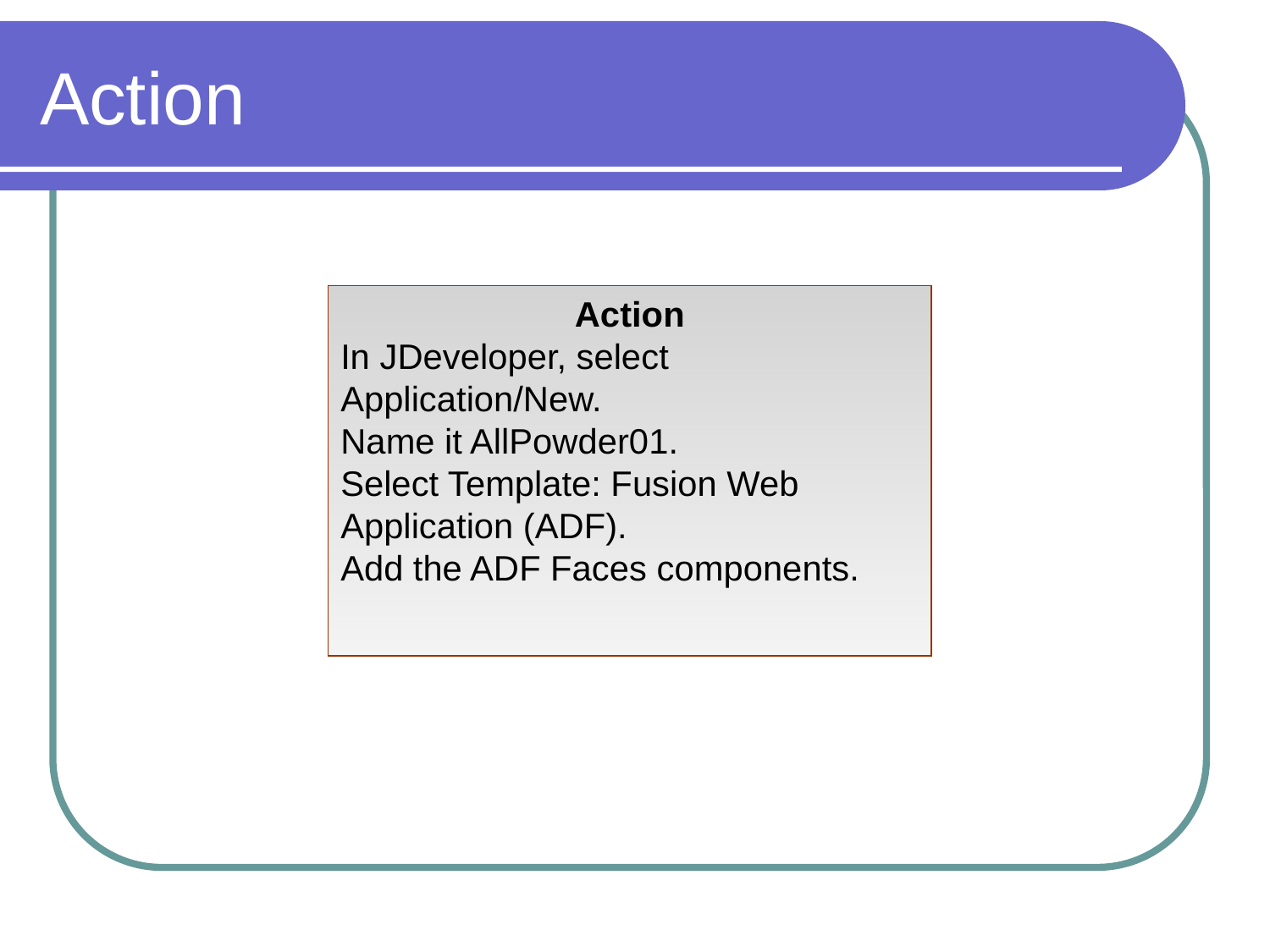

# Action
Action
In JDeveloper, select Application/New.
Name it AllPowder01.
Select Template: Fusion Web Application (ADF).
Add the ADF Faces components.